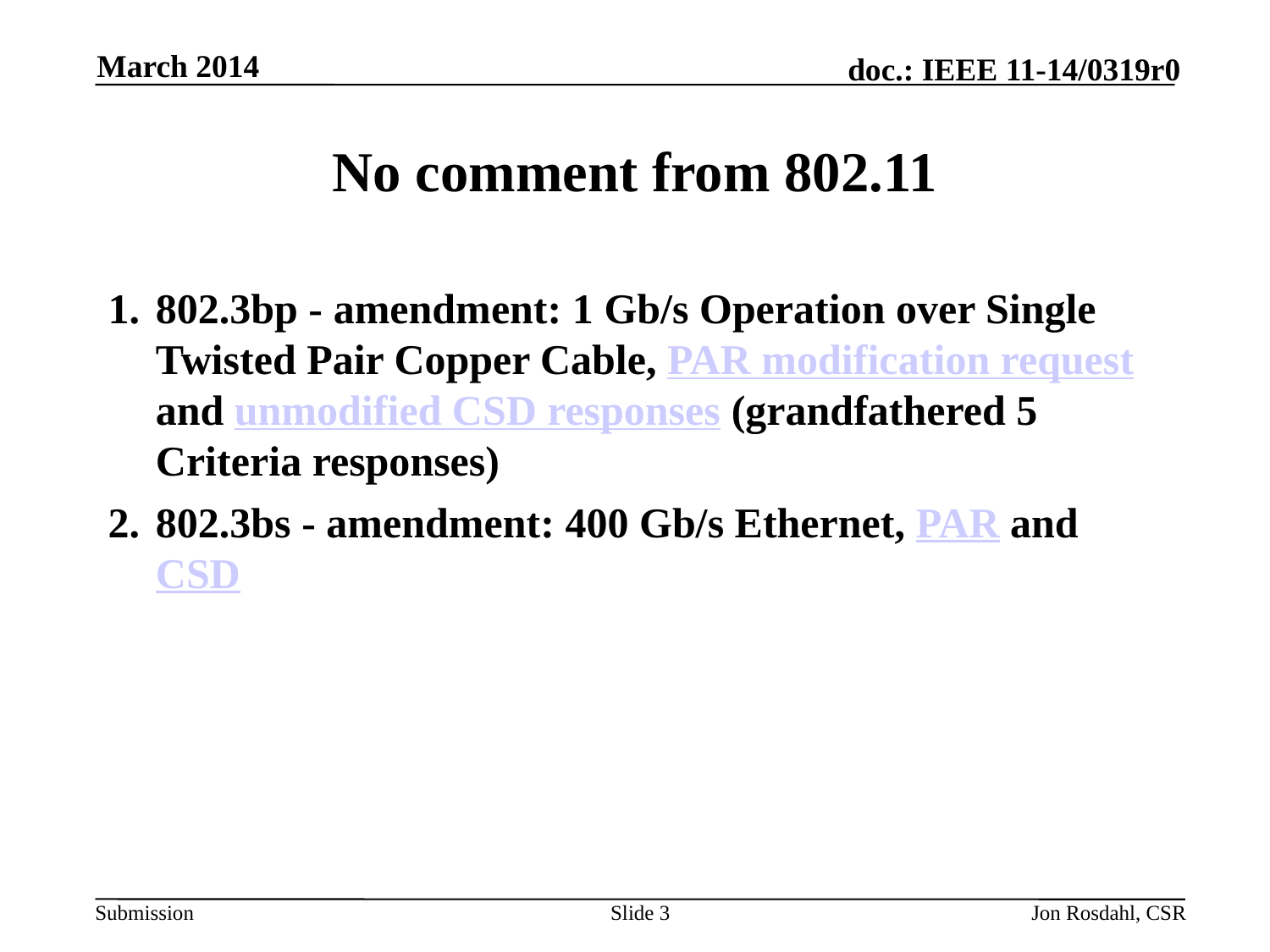

March 2014
# No comment from 802.11
802.3bp - amendment: 1 Gb/s Operation over Single Twisted Pair Copper Cable, PAR modification request and unmodified CSD responses (grandfathered 5 Criteria responses)
802.3bs - amendment: 400 Gb/s Ethernet, PAR and CSD

Slide 3
Jon Rosdahl, CSR